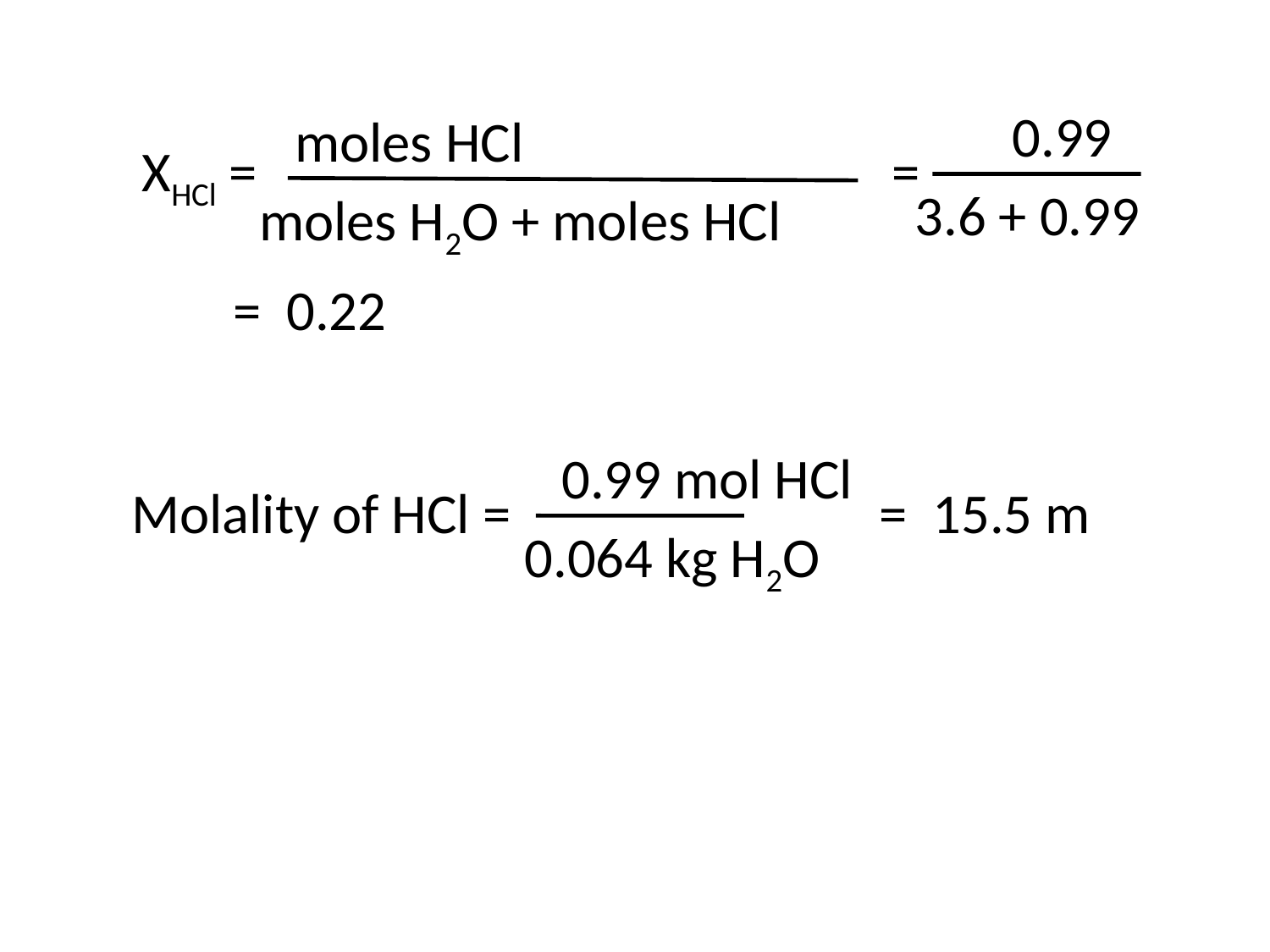

0.99
  3.6 + 0.99

moles HCl
moles H2O + moles HCl
XHCl =                                                  =
        =  0.22

Molality of HCl =                             =  15.5 m
0.99 mol HCl
  0.064 kg H2O